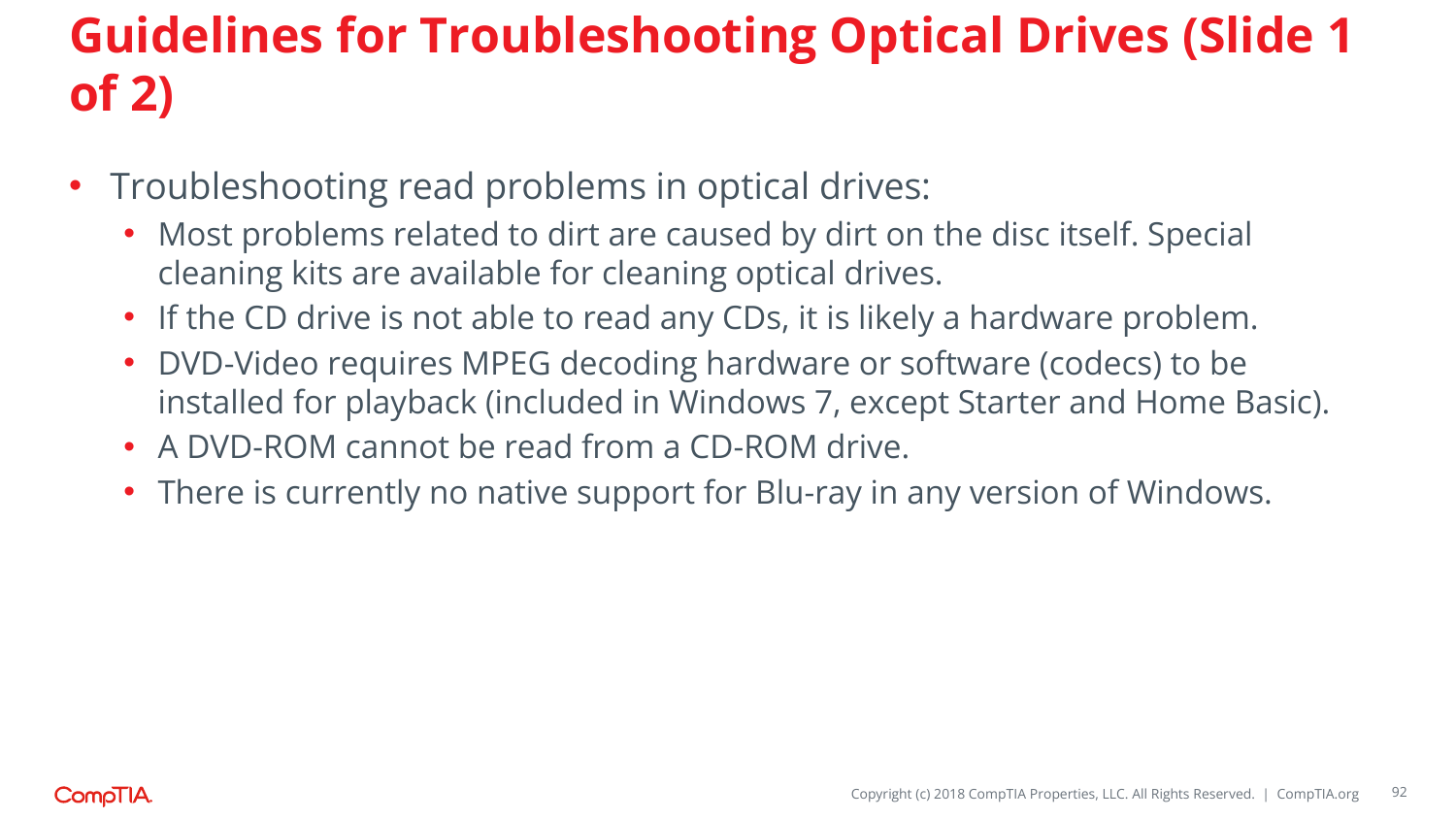

# Guidelines for Troubleshooting Optical Drives (Slide 1 of 2)
Troubleshooting read problems in optical drives:
Most problems related to dirt are caused by dirt on the disc itself. Special cleaning kits are available for cleaning optical drives.
If the CD drive is not able to read any CDs, it is likely a hardware problem.
DVD-Video requires MPEG decoding hardware or software (codecs) to be installed for playback (included in Windows 7, except Starter and Home Basic).
A DVD-ROM cannot be read from a CD-ROM drive.
There is currently no native support for Blu-ray in any version of Windows.
92